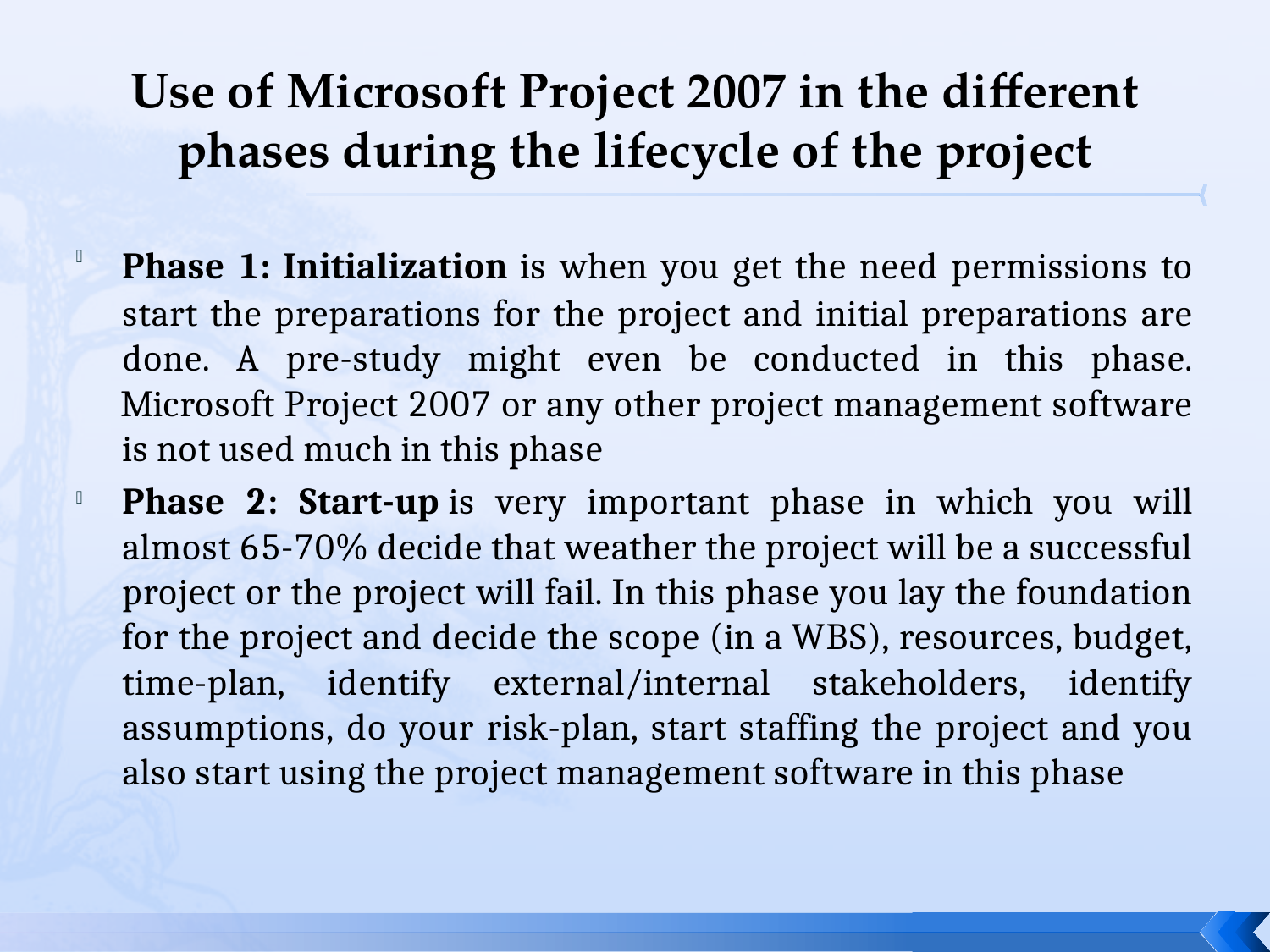

# Use of Microsoft Project 2007 in the different phases during the lifecycle of the project
Phase 1: Initialization is when you get the need permissions to start the preparations for the project and initial preparations are done. A pre-study might even be conducted in this phase. Microsoft Project 2007 or any other project management software is not used much in this phase
Phase 2: Start-up is very important phase in which you will almost 65-70% decide that weather the project will be a successful project or the project will fail. In this phase you lay the foundation for the project and decide the scope (in a WBS), resources, budget, time-plan, identify external/internal stakeholders, identify assumptions, do your risk-plan, start staffing the project and you also start using the project management software in this phase